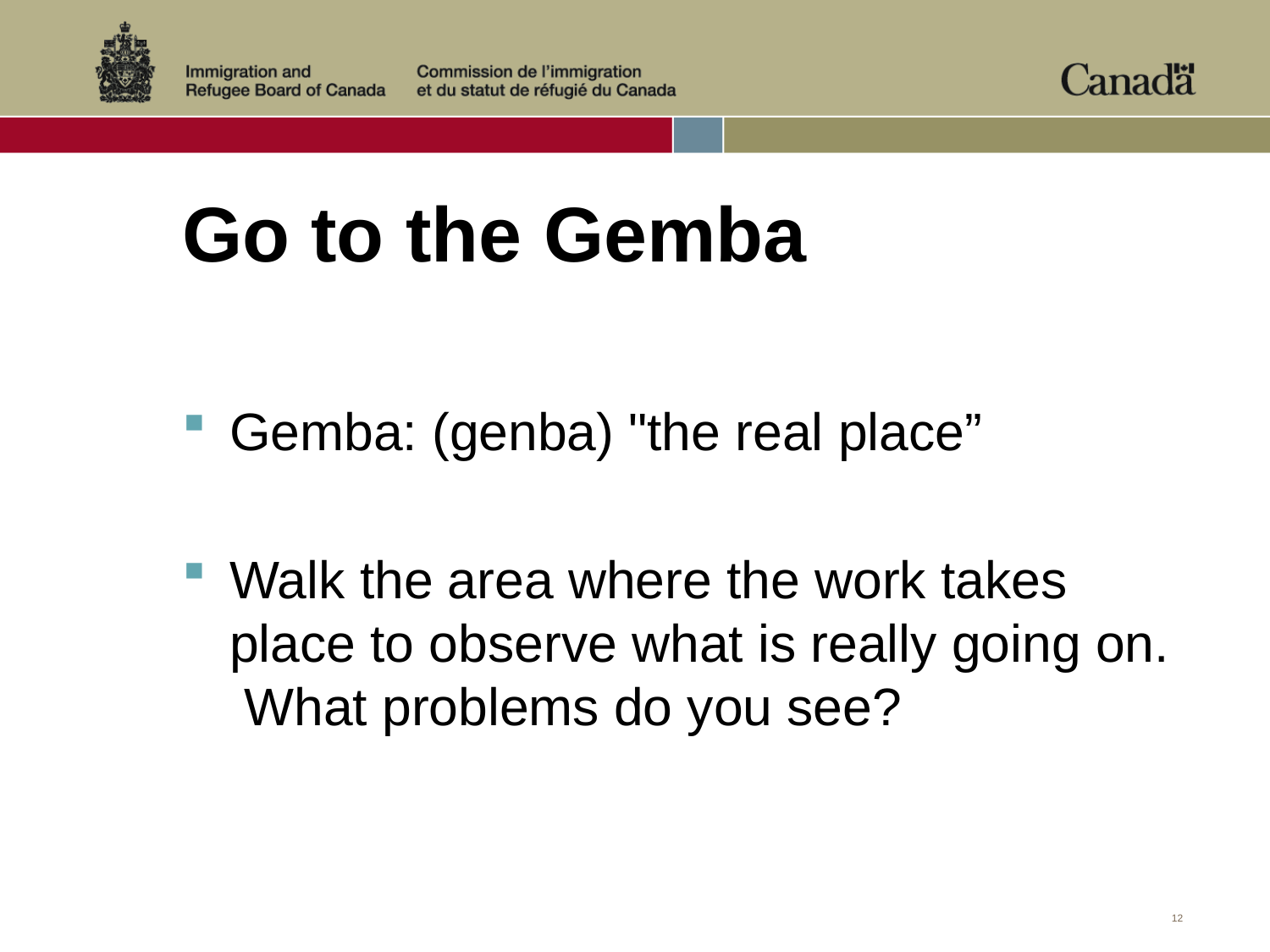

# Go to the Gemba
Gemba: (genba) "the real place”

Walk the area where the work takes place to observe what is really going on.  What problems do you see?
12